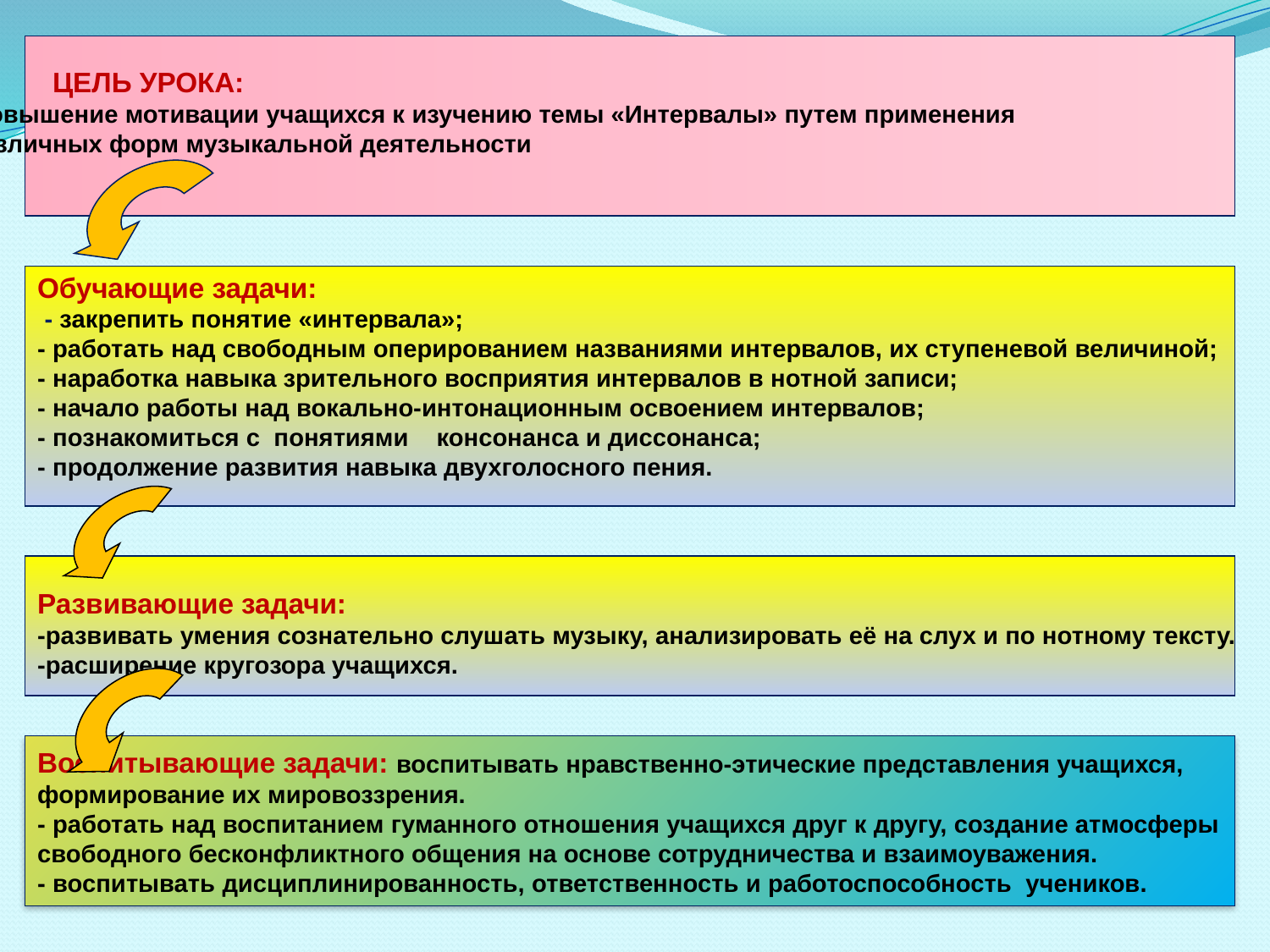

ЦЕЛЬ УРОКА:
 повышение мотивации учащихся к изучению темы «Интервалы» путем применения
различных форм музыкальной деятельности

Обучающие задачи:
 - закрепить понятие «интервала»;
- работать над свободным оперированием названиями интервалов, их ступеневой величиной;
- наработка навыка зрительного восприятия интервалов в нотной записи;
- начало работы над вокально-интонационным освоением интервалов;
- познакомиться с  понятиями    консонанса и диссонанса;
- продолжение развития навыка двухголосного пения.

Развивающие задачи:
-развивать умения сознательно слушать музыку, анализировать её на слух и по нотному тексту.
-расширение кругозора учащихся.

Воспитывающие задачи: воспитывать нравственно-этические представления учащихся,
формирование их мировоззрения.
- работать над воспитанием гуманного отношения учащихся друг к другу, создание атмосферы
свободного бесконфликтного общения на основе сотрудничества и взаимоуважения.
- воспитывать дисциплинированность, ответственность и работоспособность  учеников.